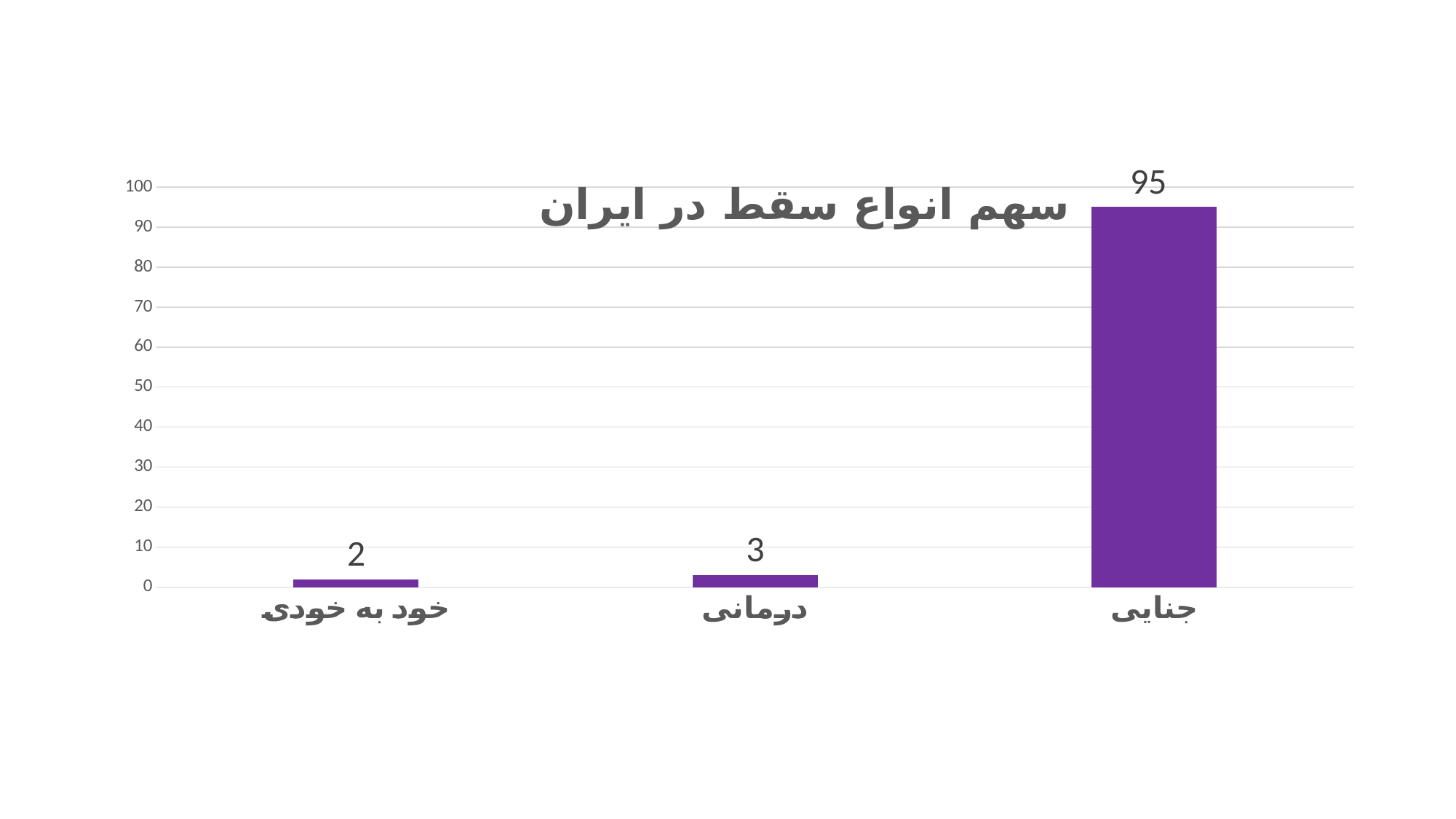

### Chart: سهم انواع سقط در ایران

| Category | Column1 |
|---|---|
| خود به خودی | 2.0 |
| درمانی | 3.0 |
| جنایی | 95.0 |